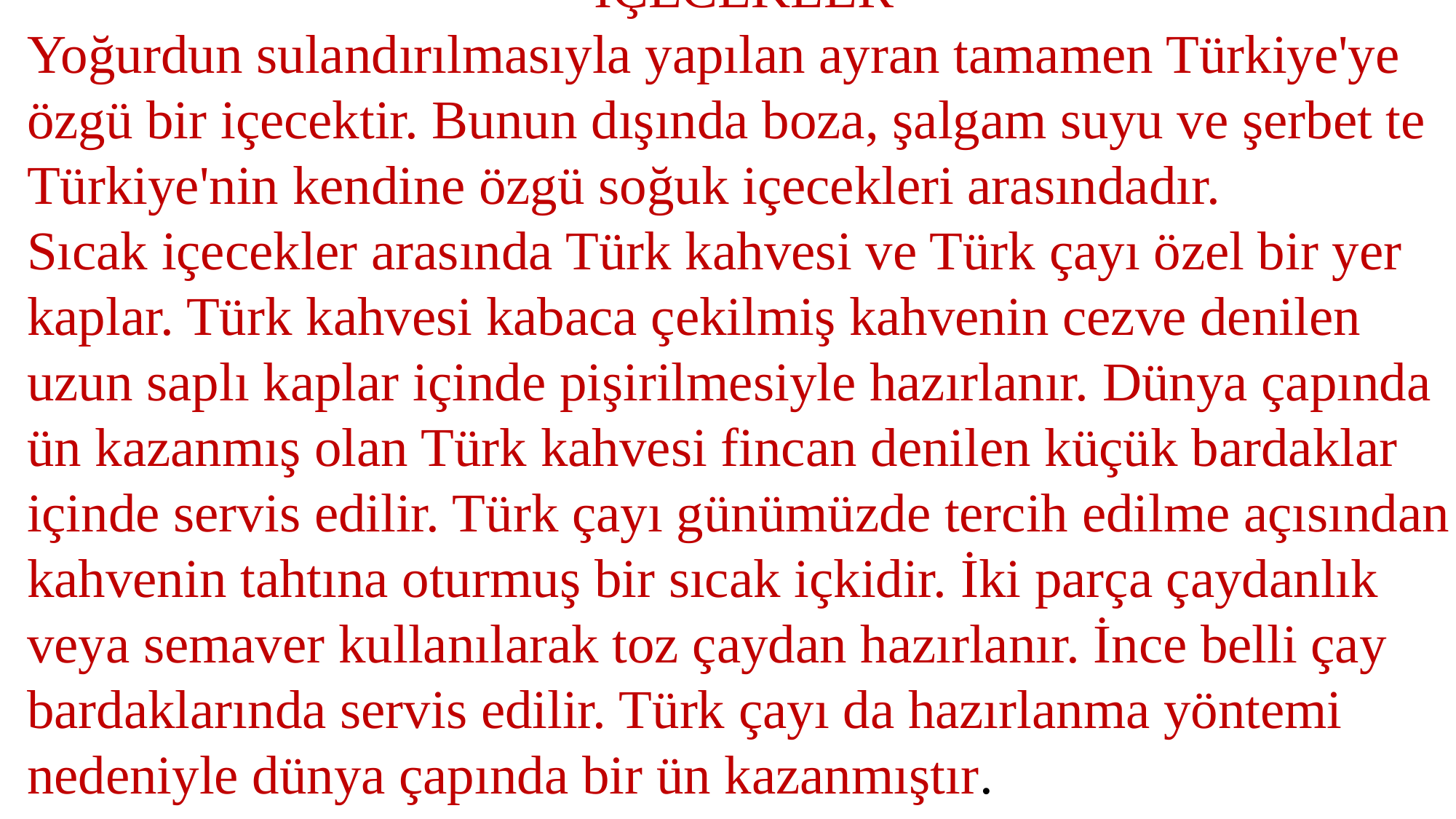

İÇECEKLER
Yoğurdun sulandırılmasıyla yapılan ayran tamamen Türkiye'ye özgü bir içecektir. Bunun dışında boza, şalgam suyu ve şerbet te Türkiye'nin kendine özgü soğuk içecekleri arasındadır.
Sıcak içecekler arasında Türk kahvesi ve Türk çayı özel bir yer kaplar. Türk kahvesi kabaca çekilmiş kahvenin cezve denilen uzun saplı kaplar içinde pişirilmesiyle hazırlanır. Dünya çapında ün kazanmış olan Türk kahvesi fincan denilen küçük bardaklar içinde servis edilir. Türk çayı günümüzde tercih edilme açısından kahvenin tahtına oturmuş bir sıcak içkidir. İki parça çaydanlık veya semaver kullanılarak toz çaydan hazırlanır. İnce belli çay bardaklarında servis edilir. Türk çayı da hazırlanma yöntemi nedeniyle dünya çapında bir ün kazanmıştır.